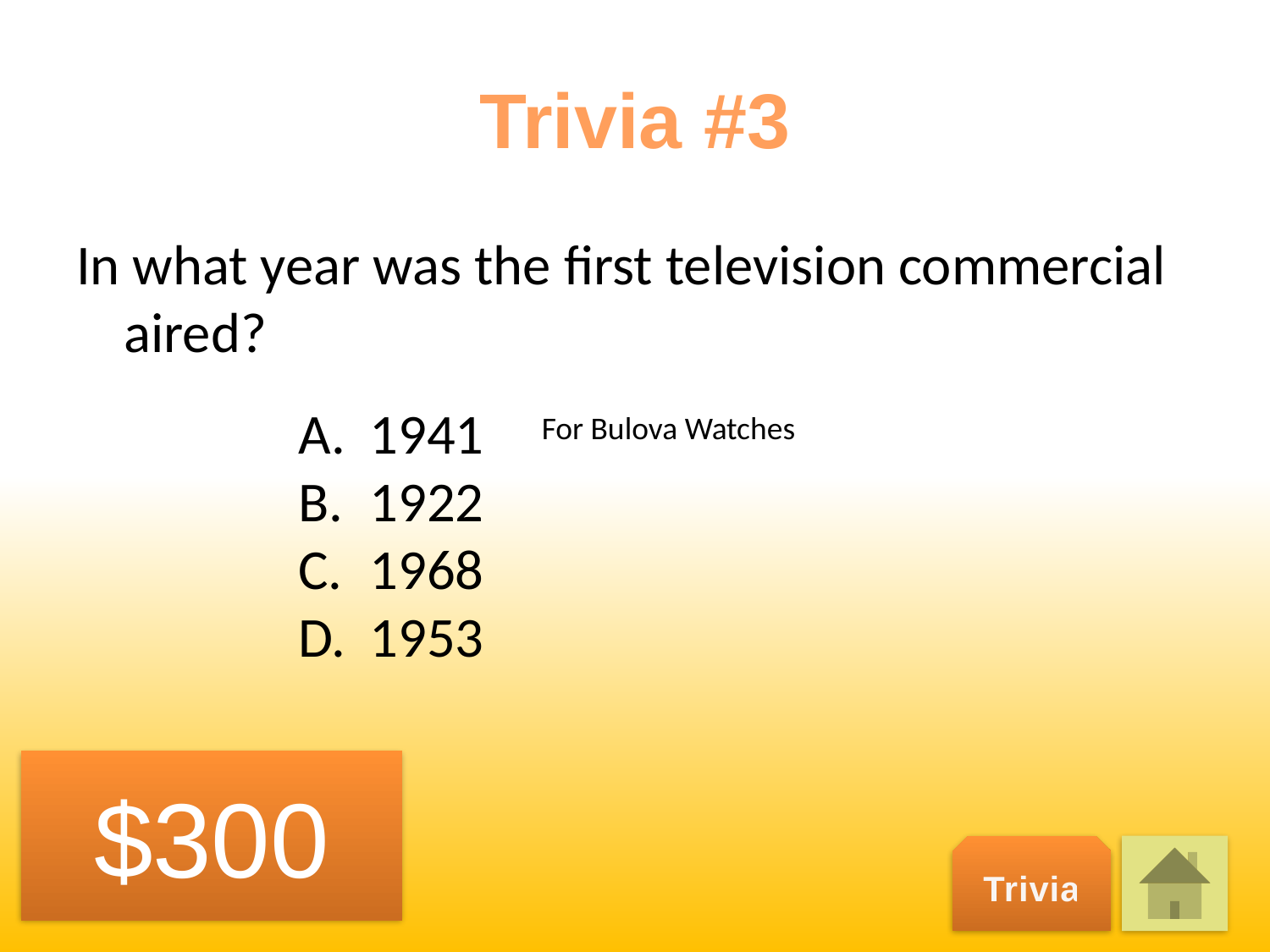

# Trivia #3
In what year was the first television commercial aired?

1941
1922
1968
1953
For Bulova Watches
$300
Trivia